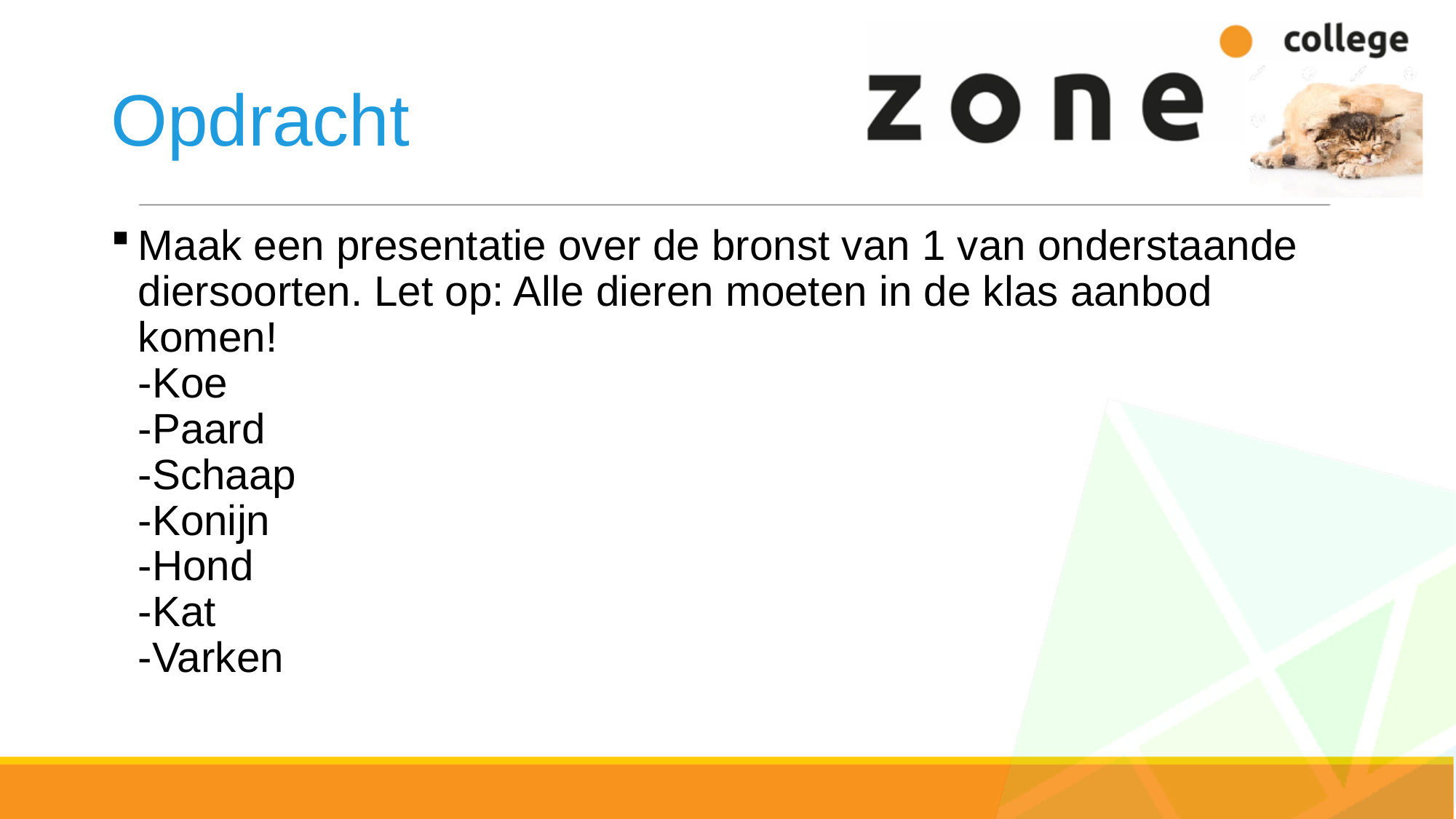

# Opdracht
Maak een presentatie over de bronst van 1 van onderstaande diersoorten. Let op: Alle dieren moeten in de klas aanbod komen!
-Koe
-Paard
-Schaap
-Konijn
-Hond
-Kat
-Varken